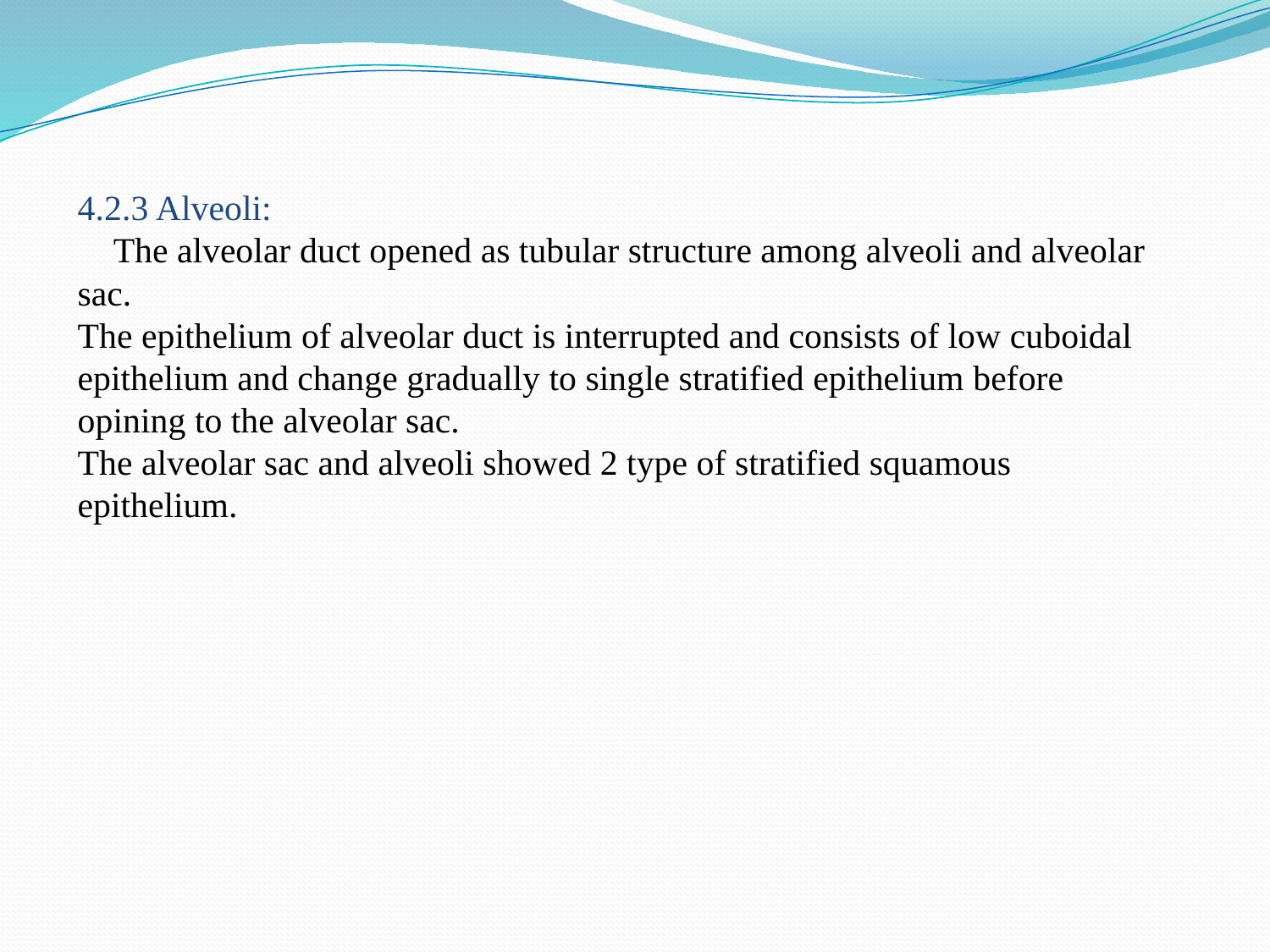

4.2.3 Alveoli:
    The alveolar duct opened as tubular structure among alveoli and alveolar sac.
The epithelium of alveolar duct is interrupted and consists of low cuboidal epithelium and change gradually to single stratified epithelium before opining to the alveolar sac.
The alveolar sac and alveoli showed 2 type of stratified squamous epithelium.